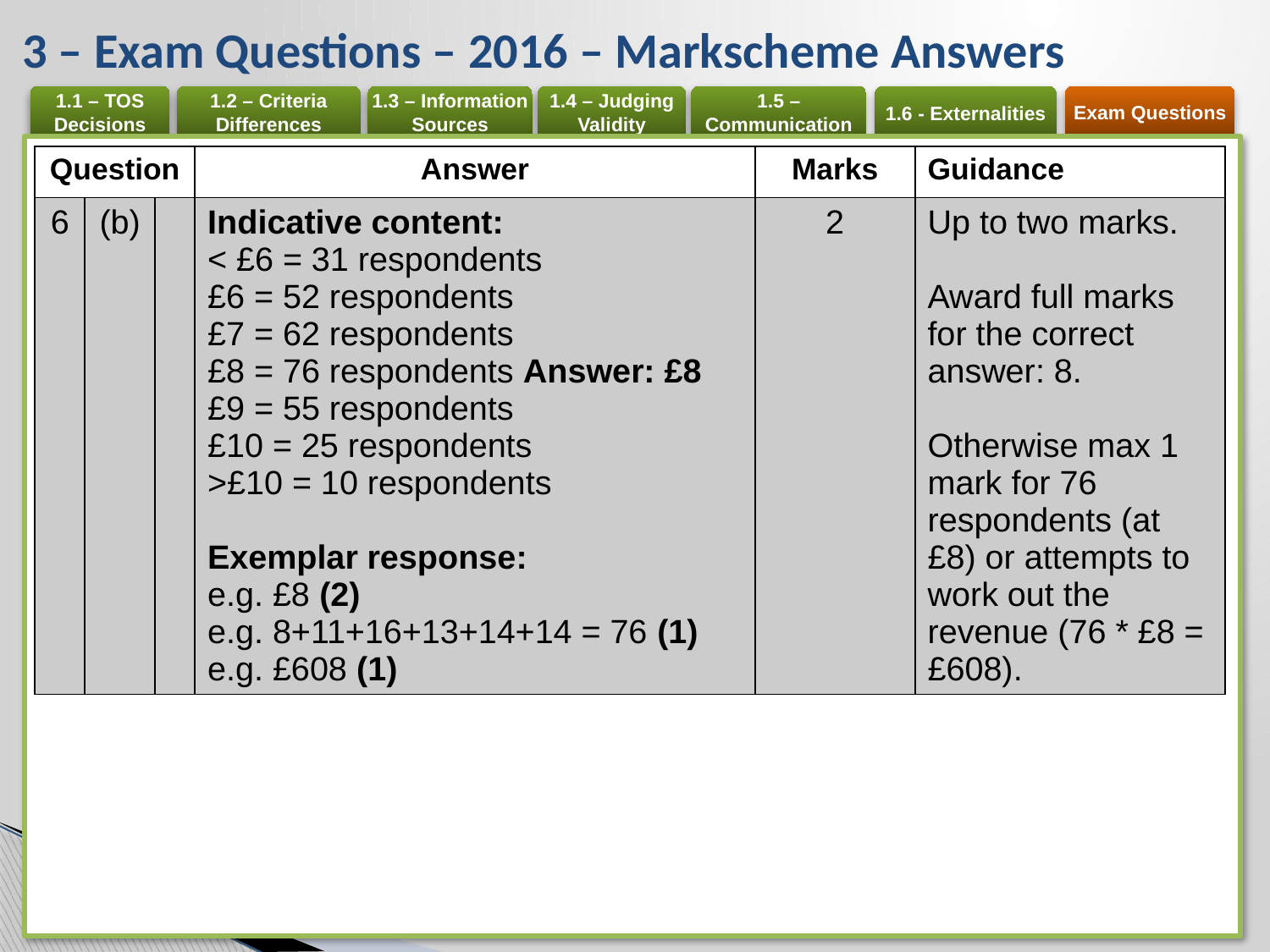

# 3 – Exam Questions – 2016 – Markscheme Answers
| Question |  |  | Answer | Marks | Guidance |
| --- | --- | --- | --- | --- | --- |
| 6 | (b) |  | Indicative content: < £6 = 31 respondents £6 = 52 respondents £7 = 62 respondents £8 = 76 respondents Answer: £8 £9 = 55 respondents £10 = 25 respondents >£10 = 10 respondents Exemplar response: e.g. £8 (2) e.g. 8+11+16+13+14+14 = 76 (1) e.g. £608 (1) | 2 | Up to two marks. Award full marks for the correct answer: 8. Otherwise max 1 mark for 76 respondents (at £8) or attempts to work out the revenue (76 \* £8 = £608). |